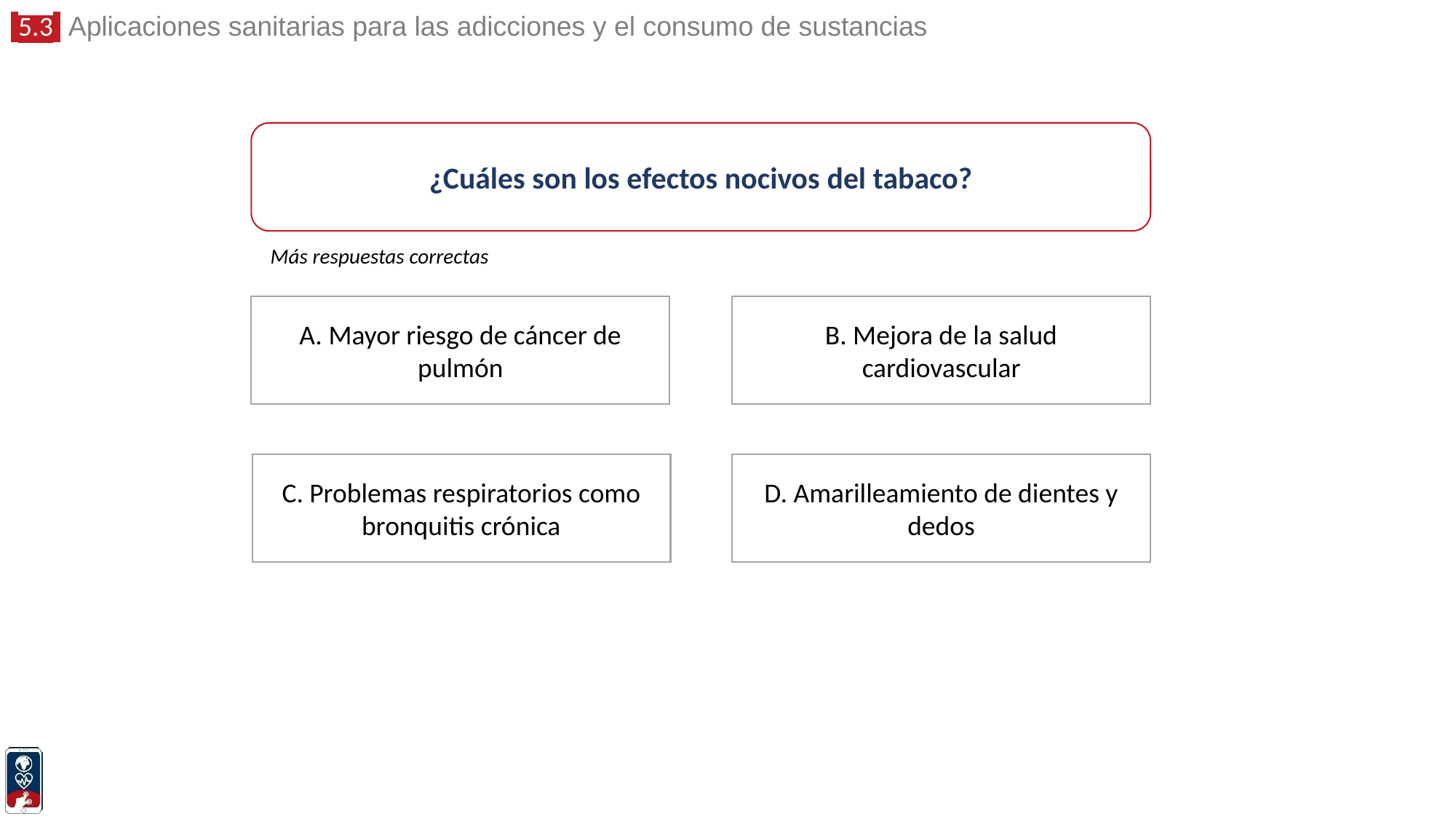

¿Cuáles son los efectos nocivos del tabaco?
Más respuestas correctas
B. Mejora de la salud cardiovascular
A. Mayor riesgo de cáncer de pulmón
C. Problemas respiratorios como bronquitis crónica
D. Amarilleamiento de dientes y dedos